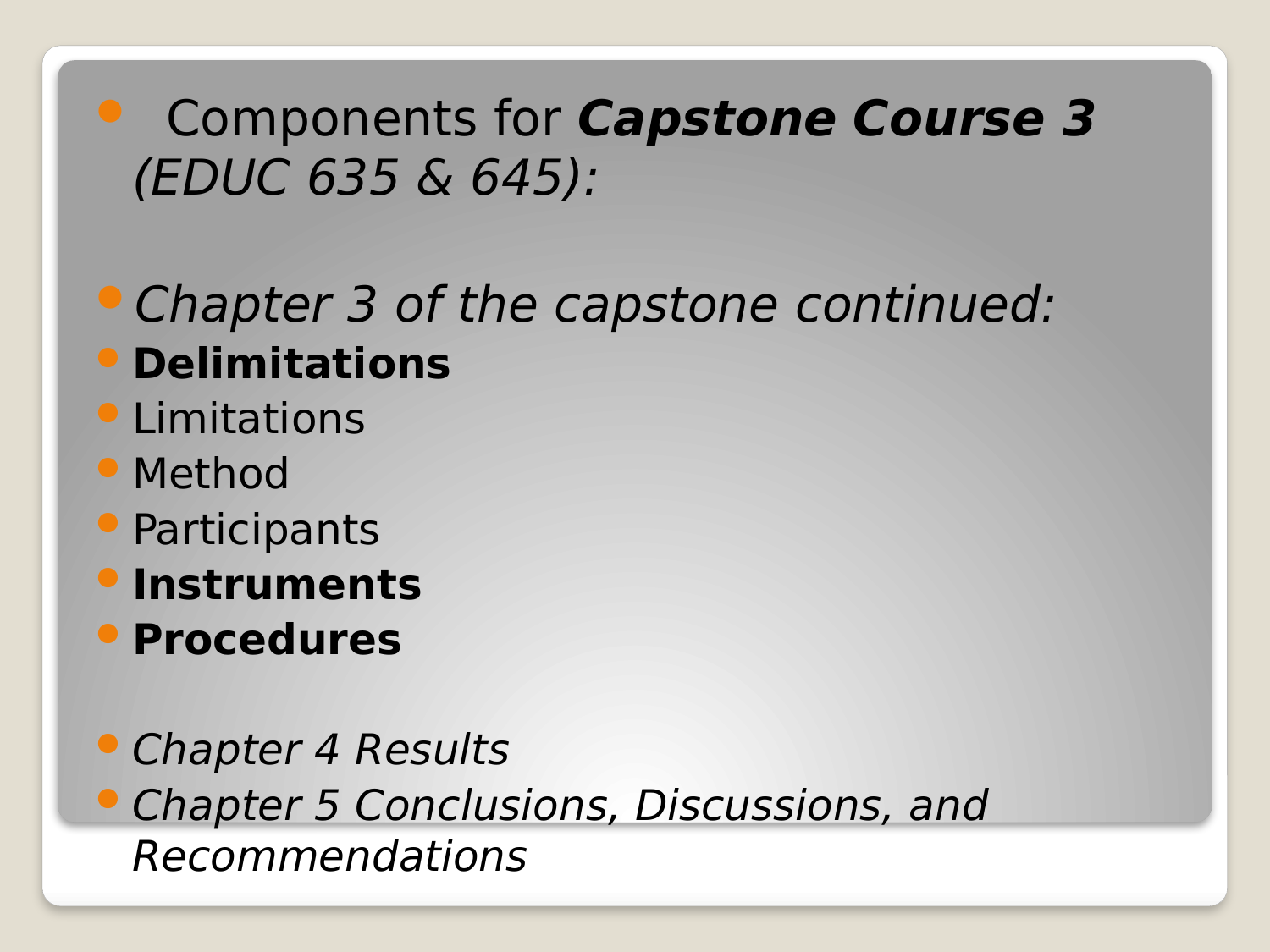

Components for Capstone Course 3 (EDUC 635 & 645):

Chapter 3 of the capstone continued:
Delimitations
Limitations
Method
Participants
Instruments
Procedures

Chapter 4 Results
Chapter 5 Conclusions, Discussions, and Recommendations
#